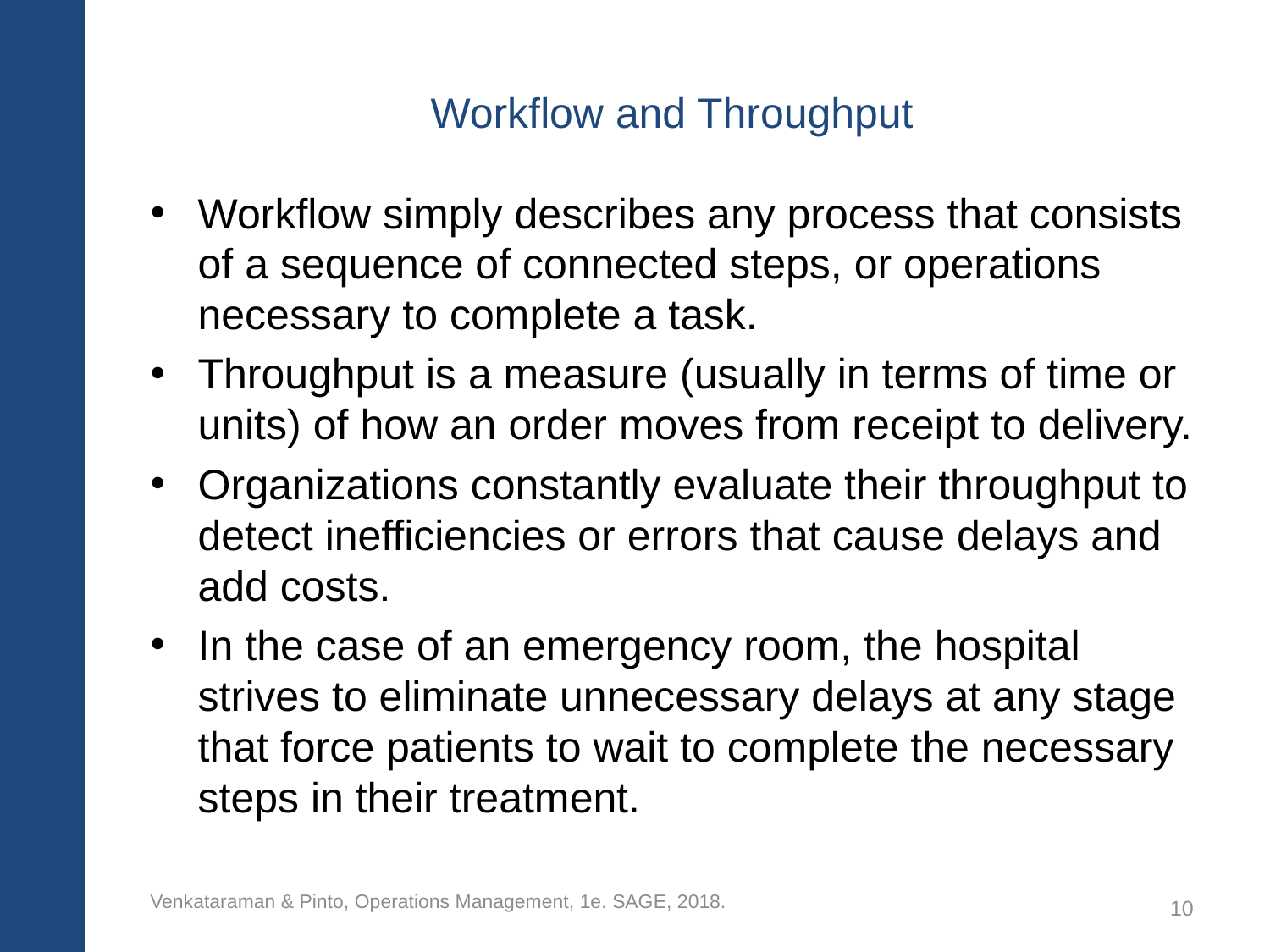

# Workflow and Throughput
Workflow simply describes any process that consists of a sequence of connected steps, or operations necessary to complete a task.
Throughput is a measure (usually in terms of time or units) of how an order moves from receipt to delivery.
Organizations constantly evaluate their throughput to detect inefficiencies or errors that cause delays and add costs.
In the case of an emergency room, the hospital strives to eliminate unnecessary delays at any stage that force patients to wait to complete the necessary steps in their treatment.
Venkataraman & Pinto, Operations Management, 1e. SAGE, 2018.
10